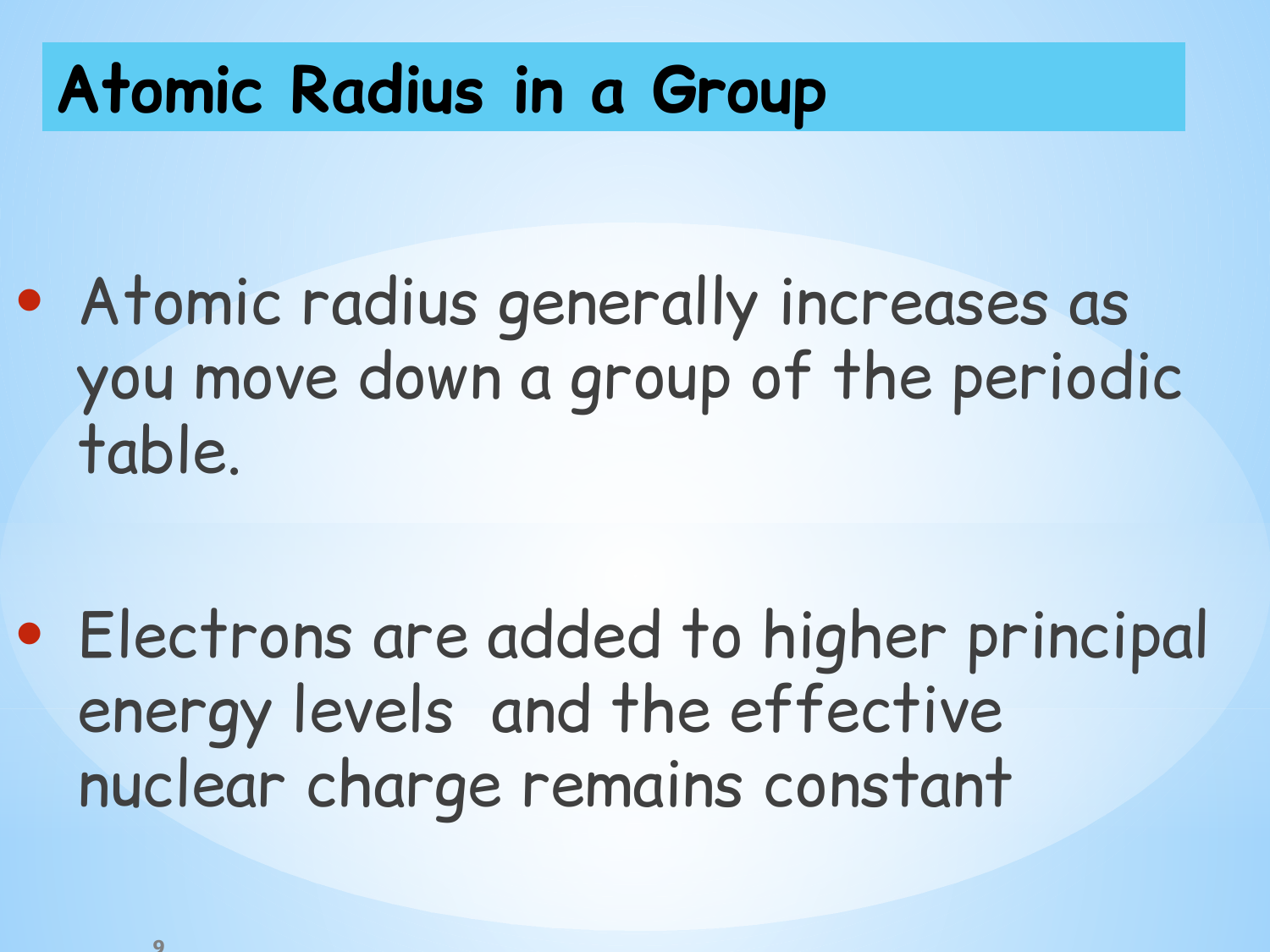

Atomic Radius in a Group

Atomic radius generally increases as you move down a group of the periodic table.

Electrons are added to higher principal energy levels  and the effective nuclear charge remains constant
9